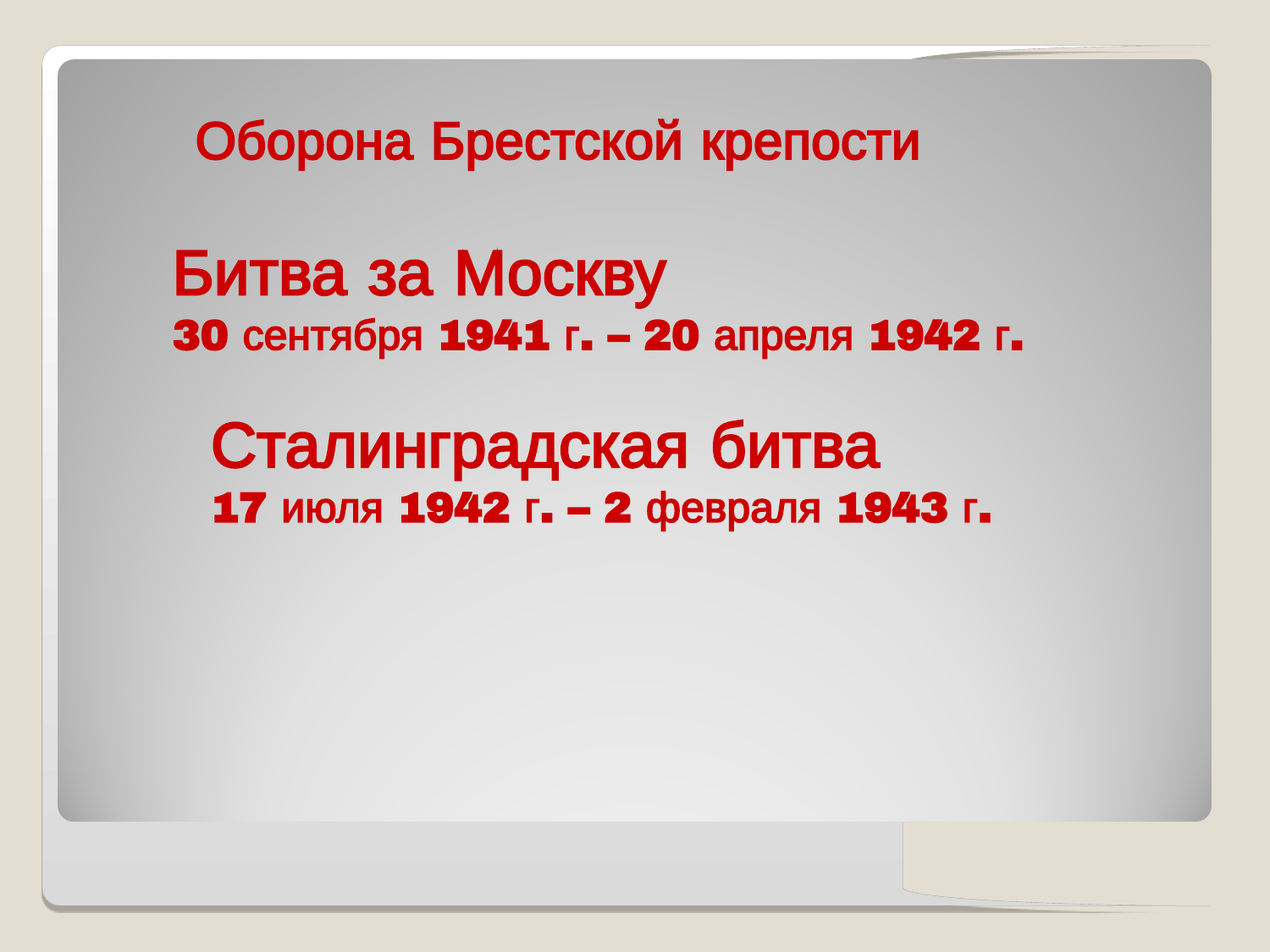

Оборона Брестской крепости
Битва за Москву
30 сентября 1941 г. – 20 апреля 1942 г.
Сталинградская битва
17 июля 1942 г. – 2 февраля 1943 г.